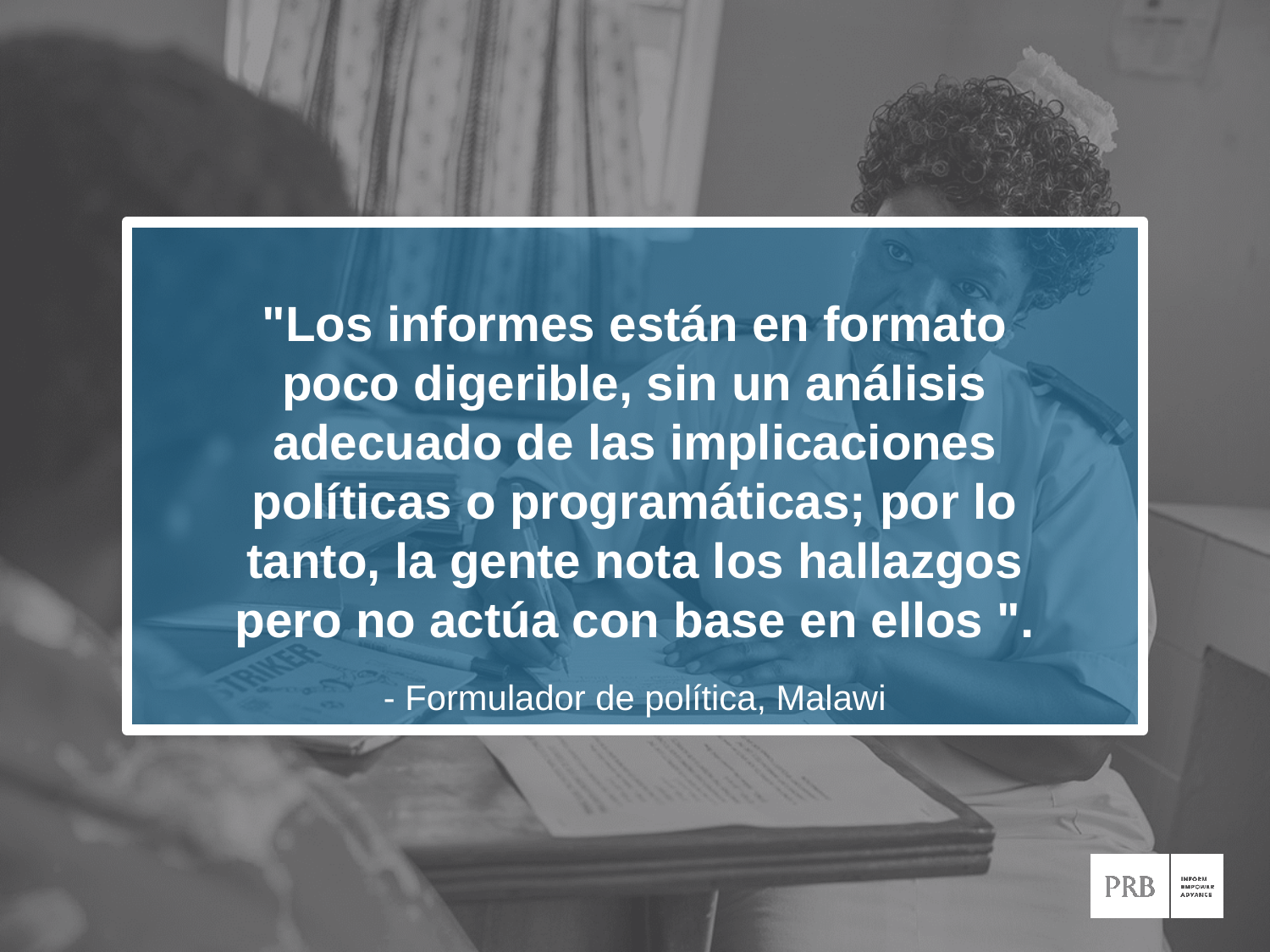

"Los informes están en formato poco digerible, sin un análisis adecuado de las implicaciones políticas o programáticas; por lo tanto, la gente nota los hallazgos pero no actúa con base en ellos ".
- Formulador de política, Malawi